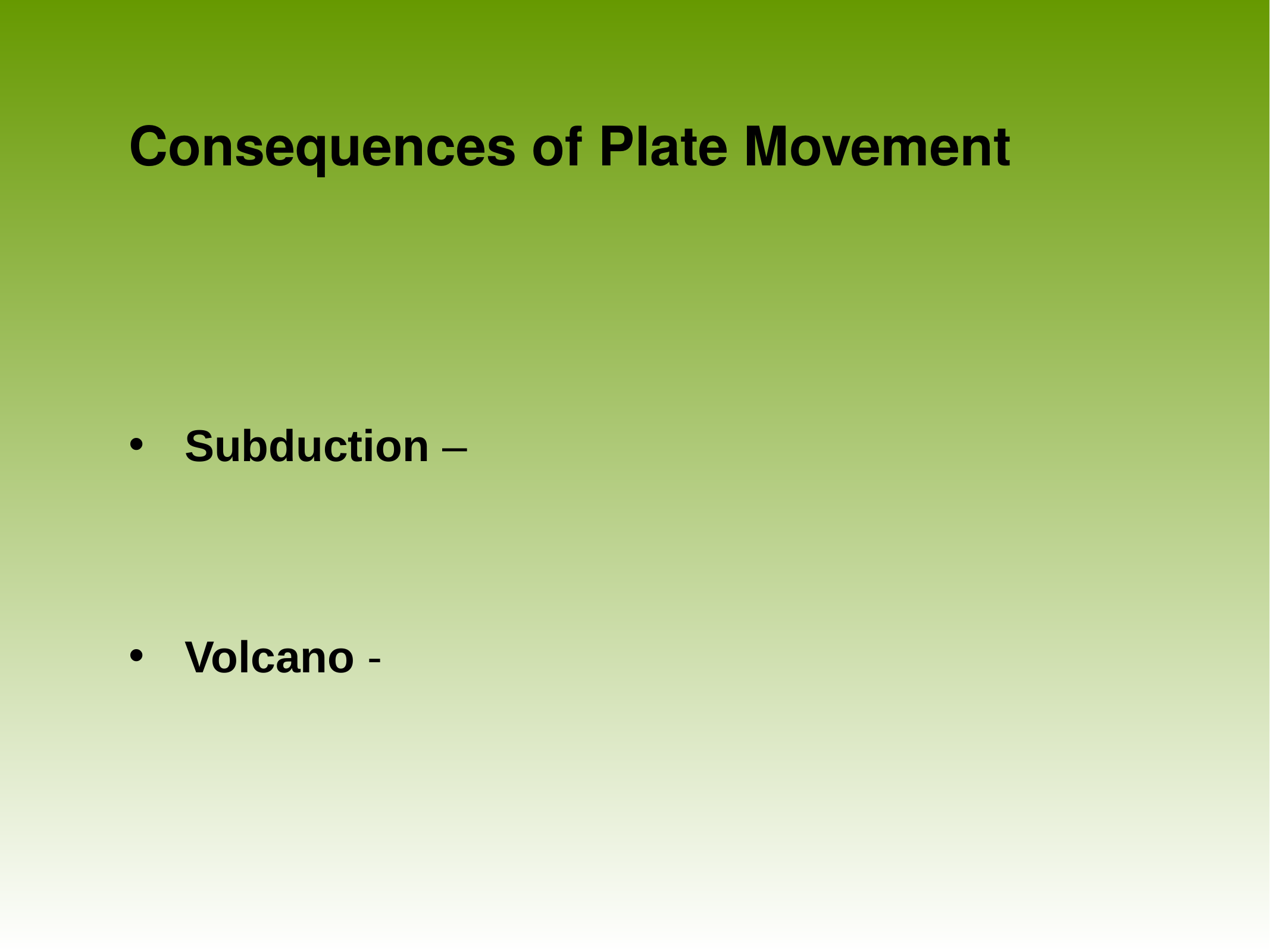

# Consequences of Plate Movement
Subduction –

Volcano -